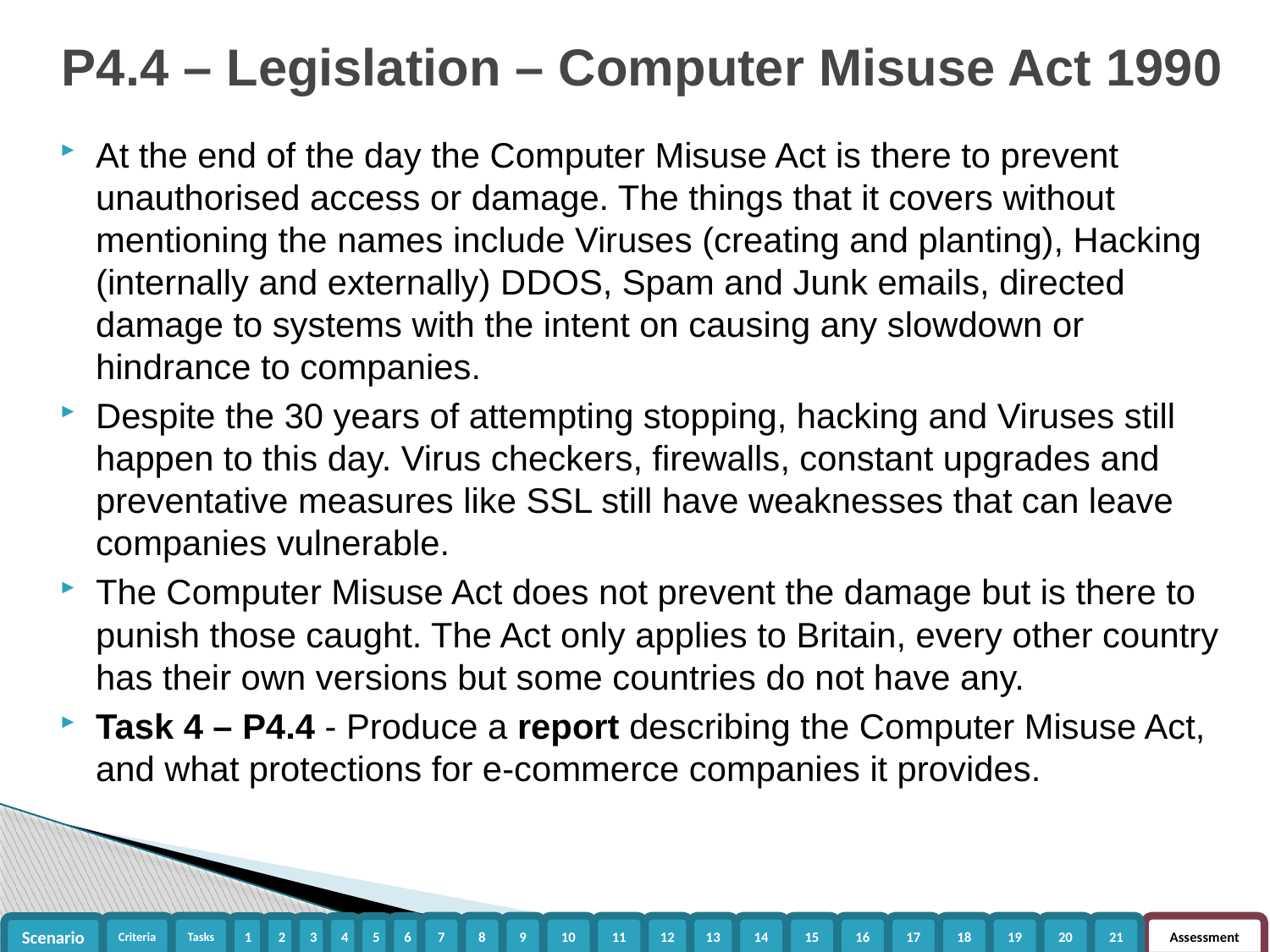

P4.4 – Legislation – Computer Misuse Act 1990
At the end of the day the Computer Misuse Act is there to prevent unauthorised access or damage. The things that it covers without mentioning the names include Viruses (creating and planting), Hacking (internally and externally) DDOS, Spam and Junk emails, directed damage to systems with the intent on causing any slowdown or hindrance to companies.
Despite the 30 years of attempting stopping, hacking and Viruses still happen to this day. Virus checkers, firewalls, constant upgrades and preventative measures like SSL still have weaknesses that can leave companies vulnerable.
The Computer Misuse Act does not prevent the damage but is there to punish those caught. The Act only applies to Britain, every other country has their own versions but some countries do not have any.
Task 4 – P4.4 - Produce a report describing the Computer Misuse Act, and what protections for e-commerce companies it provides.